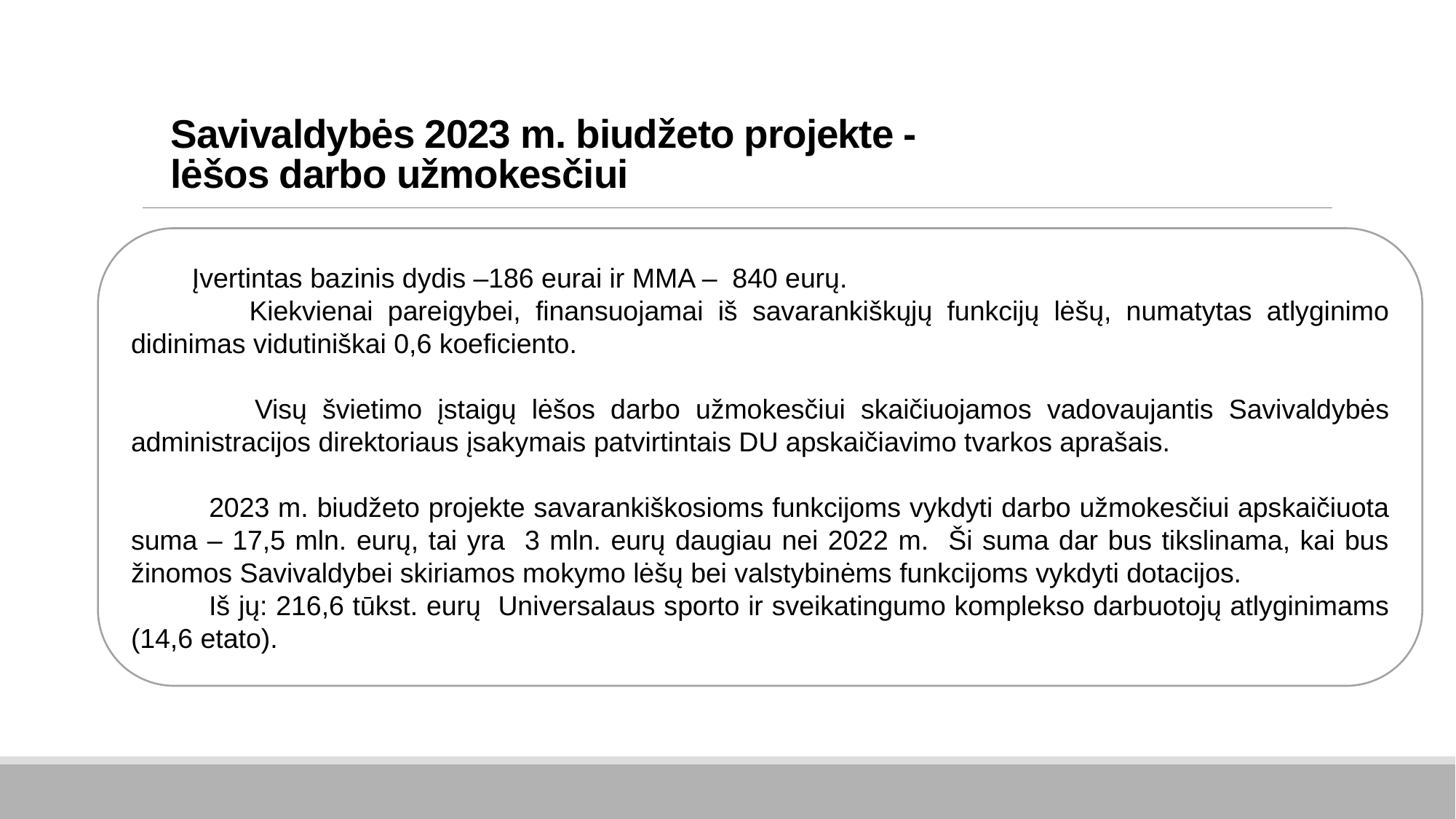

# Savivaldybės 2023 m. biudžeto projekte - lėšos darbo užmokesčiui
        Įvertintas bazinis dydis –186 eurai ir MMA –  840 eurų.
        Kiekvienai pareigybei, finansuojamai iš savarankiškųjų funkcijų lėšų, numatytas atlyginimo didinimas vidutiniškai 0,6 koeficiento.

        Visų švietimo įstaigų lėšos darbo užmokesčiui skaičiuojamos vadovaujantis Savivaldybės administracijos direktoriaus įsakymais patvirtintais DU apskaičiavimo tvarkos aprašais.

         2023 m. biudžeto projekte savarankiškosioms funkcijoms vykdyti darbo užmokesčiui apskaičiuota suma – 17,5 mln. eurų, tai yra  3 mln. eurų daugiau nei 2022 m.  Ši suma dar bus tikslinama, kai bus žinomos Savivaldybei skiriamos mokymo lėšų bei valstybinėms funkcijoms vykdyti dotacijos.
         Iš jų: 216,6 tūkst. eurų  Universalaus sporto ir sveikatingumo komplekso darbuotojų atlyginimams (14,6 etato).